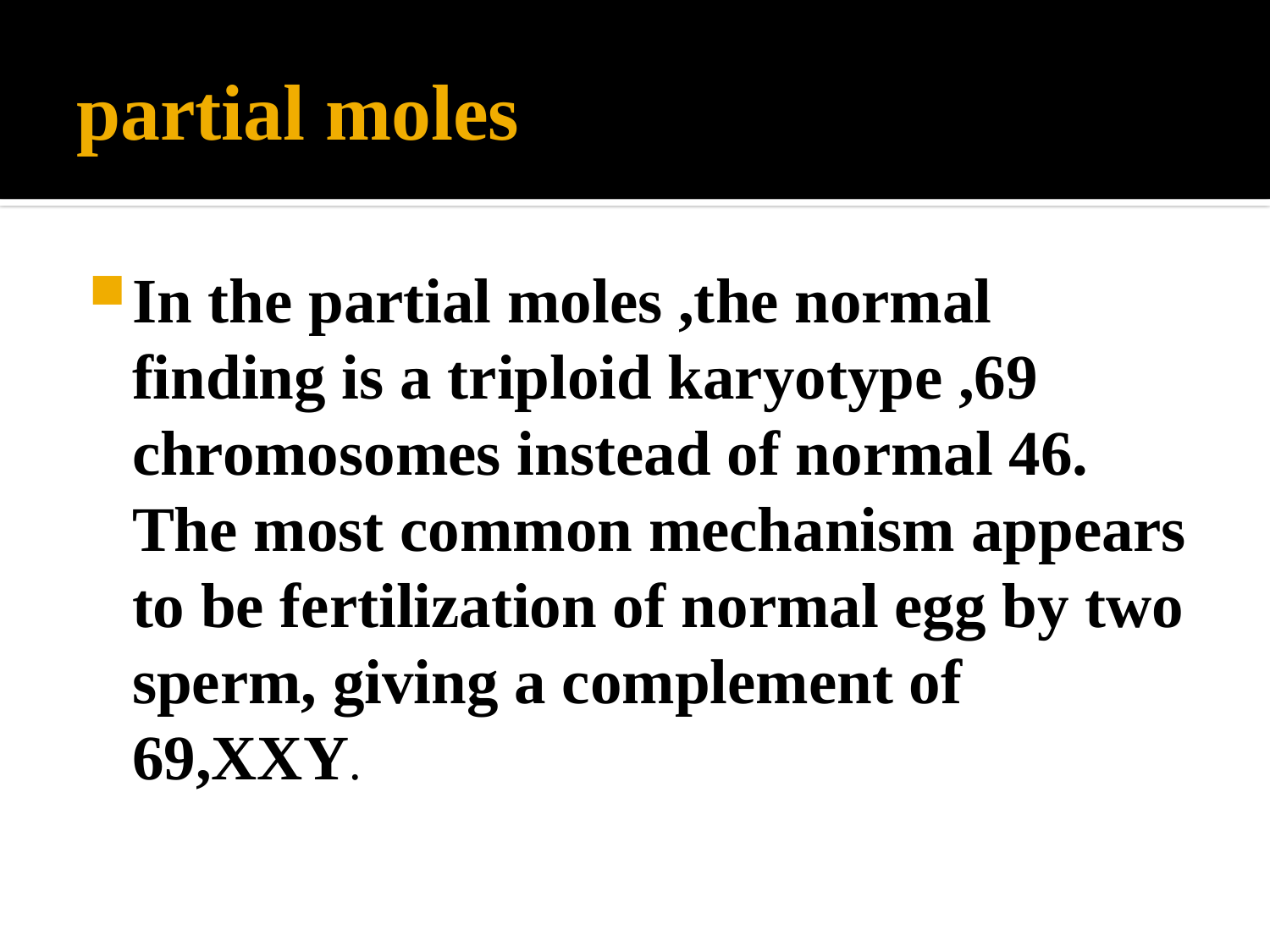

# partial moles
In the partial moles ,the normal finding is a triploid karyotype ,69 chromosomes instead of normal 46. The most common mechanism appears to be fertilization of normal egg by two sperm, giving a complement of 69,XXY.